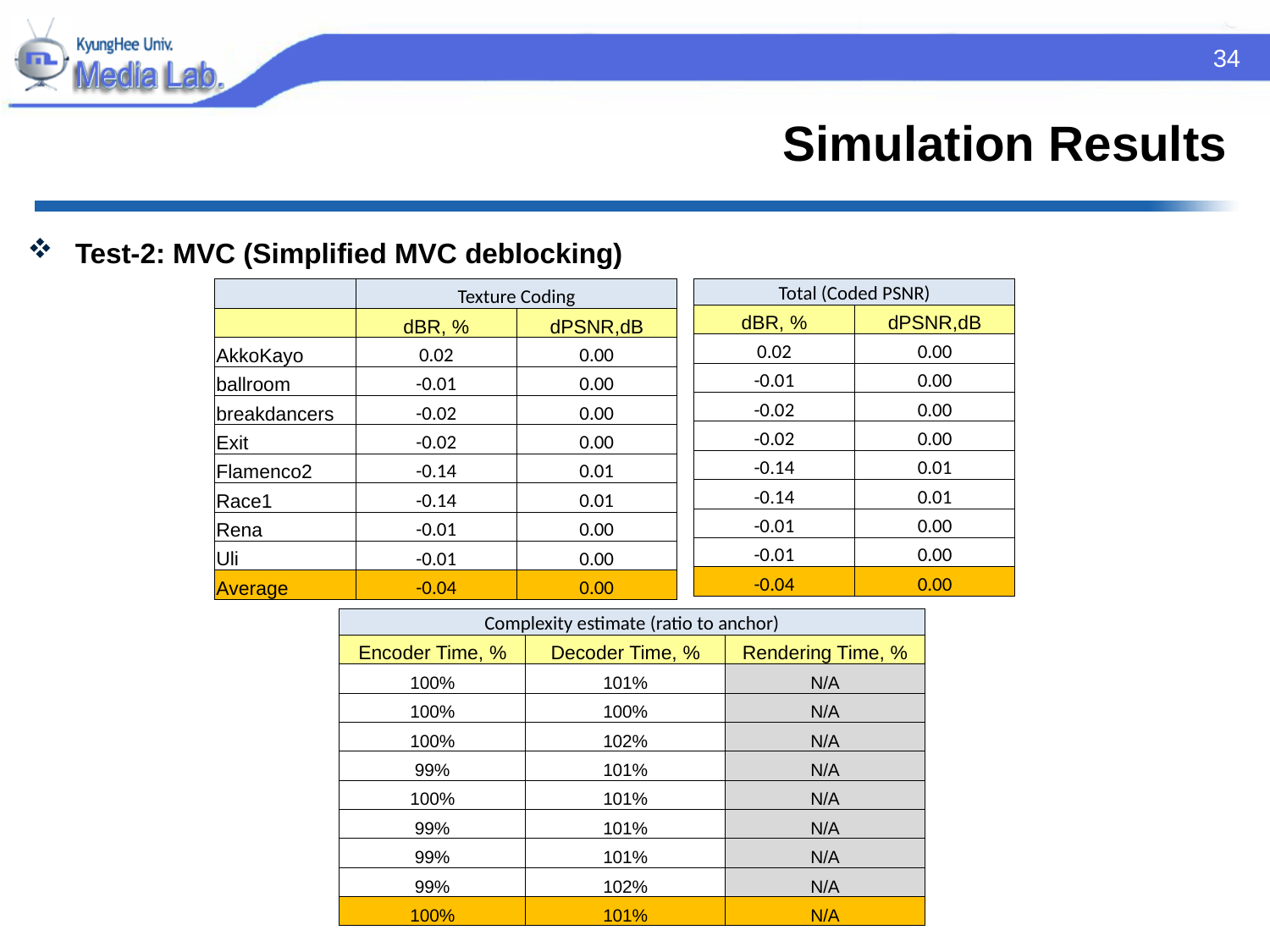

34
# Simulation Results
Test-2: MVC (Simplified MVC deblocking)
|  | Texture Coding |  |
| --- | --- | --- |
|  | dBR, % | dPSNR,dB |
| AkkoKayo | 0.02 | 0.00 |
| ballroom | -0.01 | 0.00 |
| breakdancers | -0.02 | 0.00 |
| Exit | -0.02 | 0.00 |
| Flamenco2 | -0.14 | 0.01 |
| Race1 | -0.14 | 0.01 |
| Rena | -0.01 | 0.00 |
| Uli | -0.01 | 0.00 |
| Average | -0.04 | 0.00 |
| Total (Coded PSNR) |  |
| --- | --- |
| dBR, % | dPSNR,dB |
| 0.02 | 0.00 |
| -0.01 | 0.00 |
| -0.02 | 0.00 |
| -0.02 | 0.00 |
| -0.14 | 0.01 |
| -0.14 | 0.01 |
| -0.01 | 0.00 |
| -0.01 | 0.00 |
| -0.04 | 0.00 |
| Complexity estimate (ratio to anchor) |  |  |
| --- | --- | --- |
| Encoder Time, % | Decoder Time, % | Rendering Time, % |
| 100% | 101% | N/A |
| 100% | 100% | N/A |
| 100% | 102% | N/A |
| 99% | 101% | N/A |
| 100% | 101% | N/A |
| 99% | 101% | N/A |
| 99% | 101% | N/A |
| 99% | 102% | N/A |
| 100% | 101% | N/A |